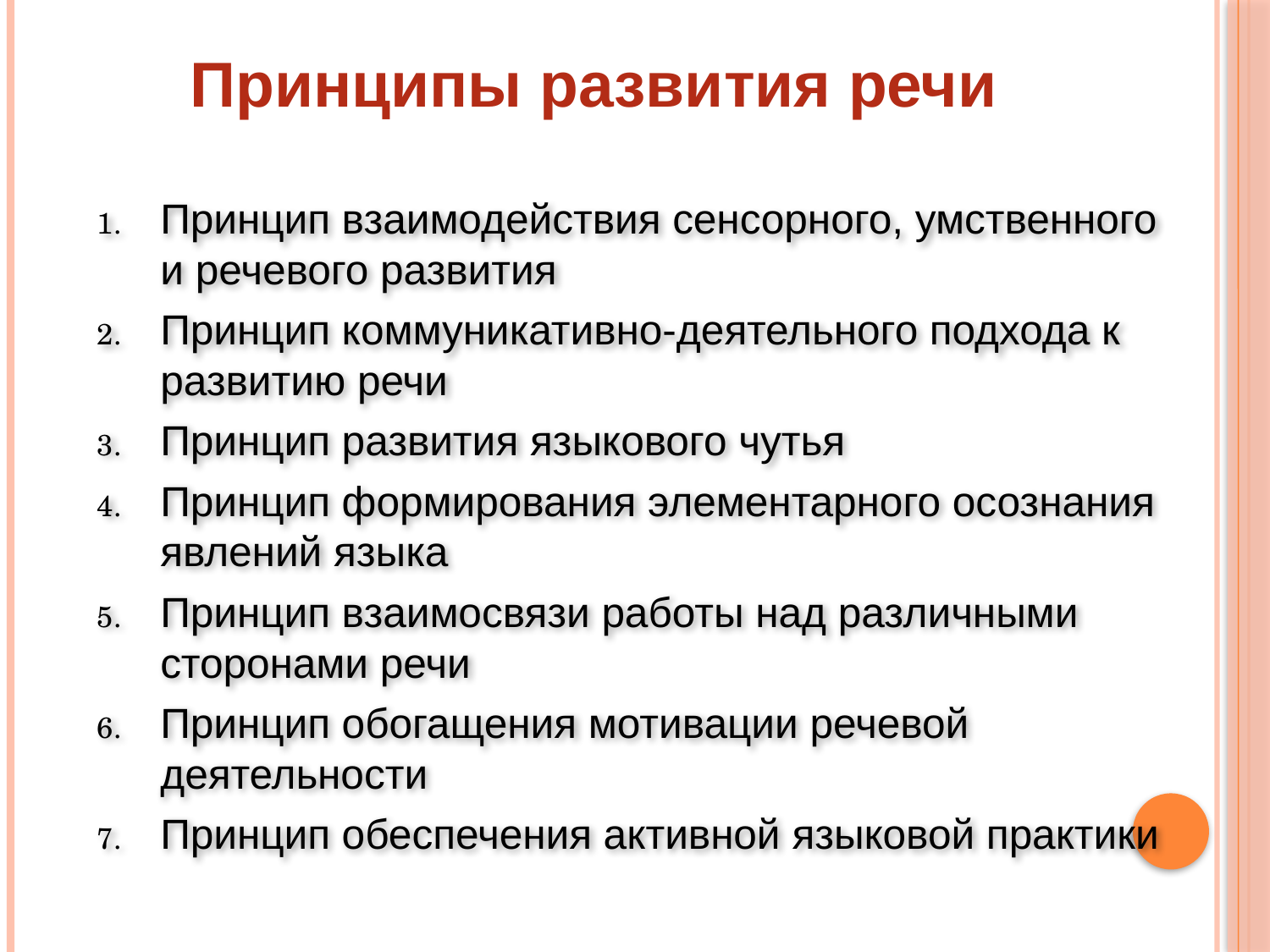

# Принципы развития речи
Принцип взаимодействия сенсорного, умственного и речевого развития
Принцип коммуникативно-деятельного подхода к развитию речи
Принцип развития языкового чутья
Принцип формирования элементарного осознания явлений языка
Принцип взаимосвязи работы над различными сторонами речи
Принцип обогащения мотивации речевой деятельности
Принцип обеспечения активной языковой практики